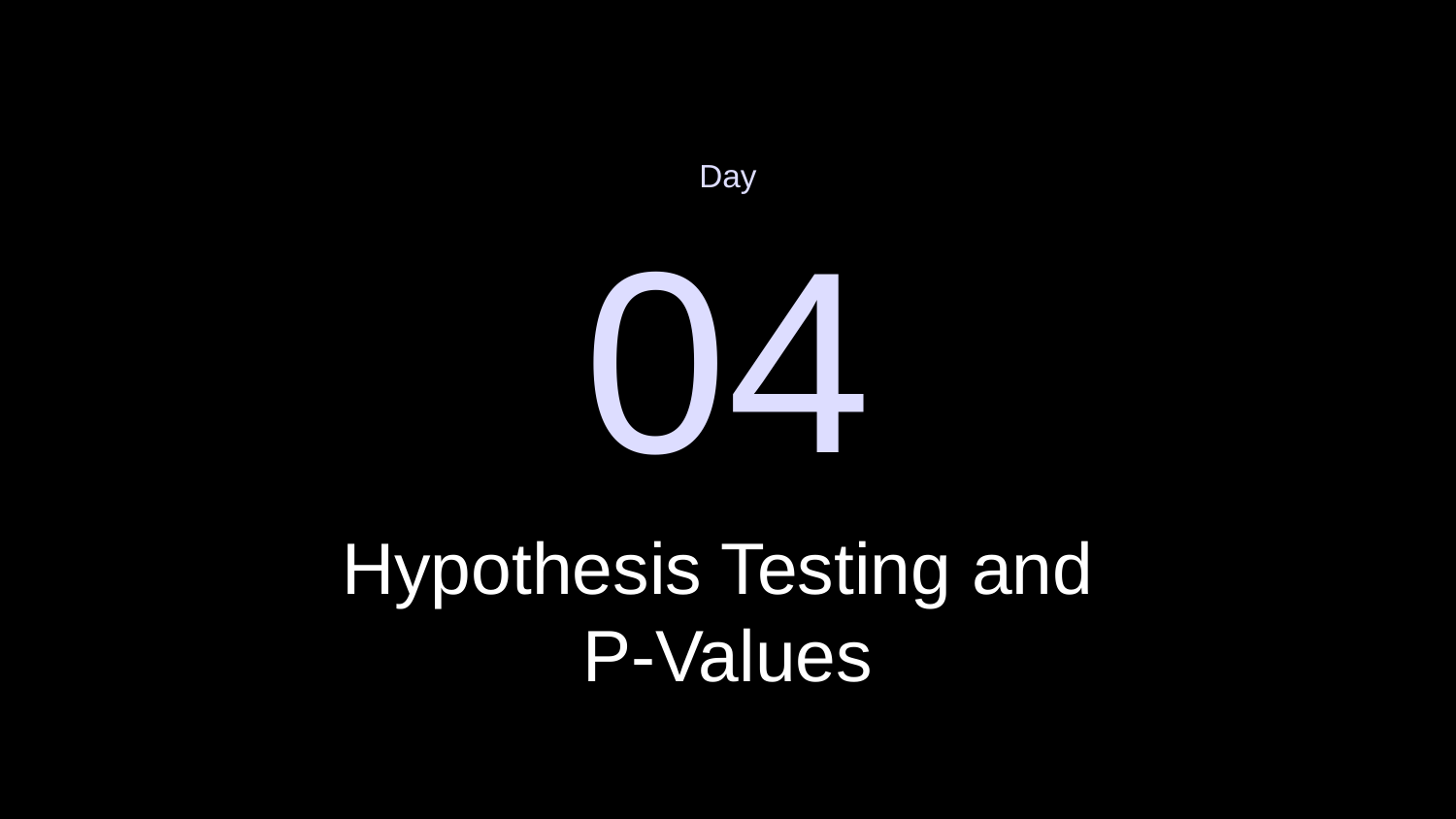

Day
04
# Hypothesis Testing and P-Values